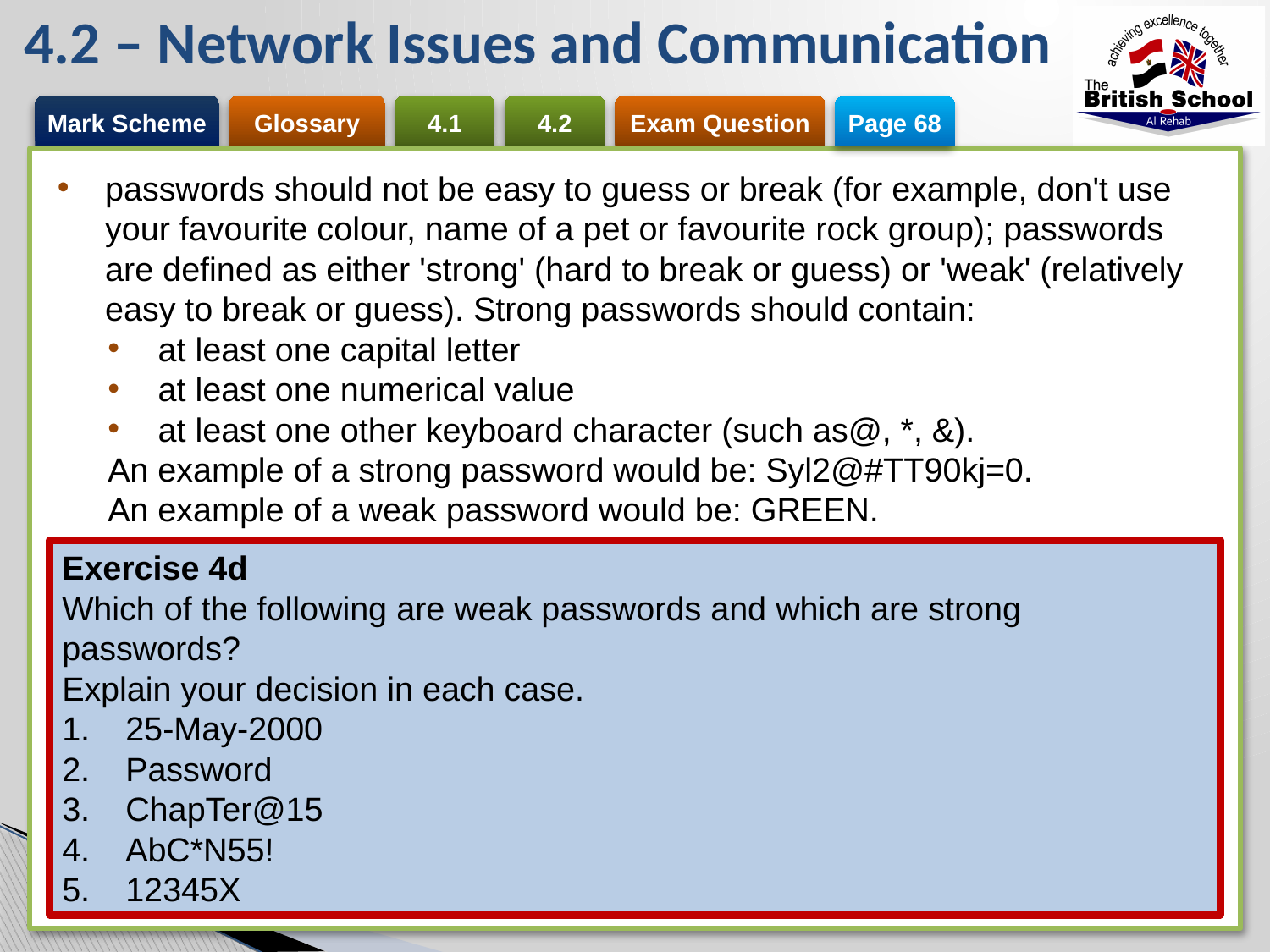

# 4.2 – Network Issues and Communication
Page 68
passwords should not be easy to guess or break (for example, don't use your favourite colour, name of a pet or favourite rock group); passwords are defined as either 'strong' (hard to break or guess) or 'weak' (relatively easy to break or guess). Strong passwords should contain:
at least one capital letter
at least one numerical value
at least one other keyboard character (such as@, *, &).
An example of a strong password would be: Syl2@#TT90kj=0.
An example of a weak password would be: GREEN.
Exercise 4d
Which of the following are weak passwords and which are strong passwords?
Explain your decision in each case.
25-May-2000
Password
ChapTer@15
AbC*N55!
12345X